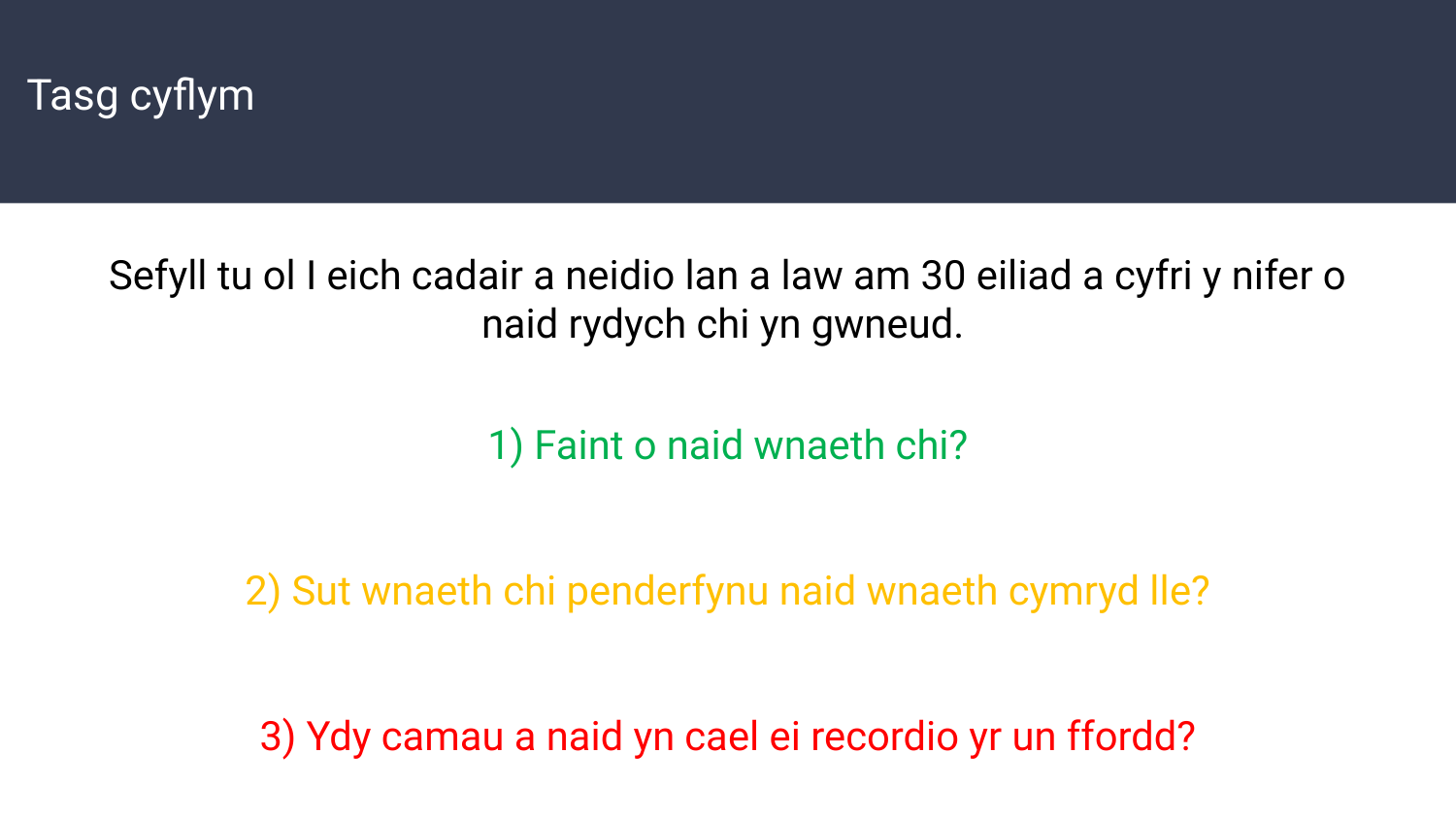

# Tasg cyflym
Sefyll tu ol I eich cadair a neidio lan a law am 30 eiliad a cyfri y nifer o naid rydych chi yn gwneud.

1) Faint o naid wnaeth chi?

2) Sut wnaeth chi penderfynu naid wnaeth cymryd lle?

3) Ydy camau a naid yn cael ei recordio yr un ffordd?